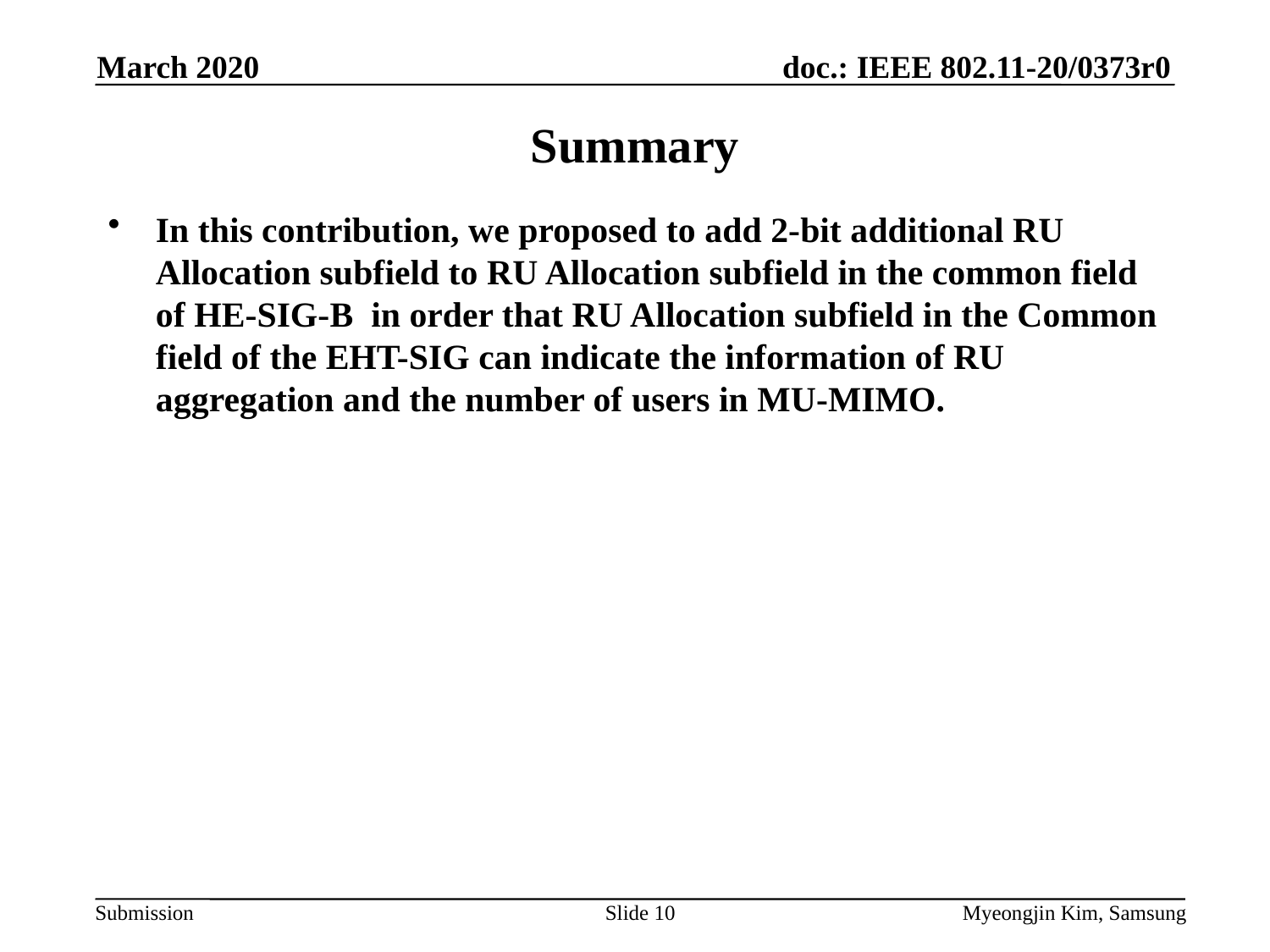

March 2020
# Summary
In this contribution, we proposed to add 2-bit additional RU Allocation subfield to RU Allocation subfield in the common field of HE-SIG-B  in order that RU Allocation subfield in the Common field of the EHT-SIG can indicate the information of RU aggregation and the number of users in MU-MIMO.

Slide 10
Myeongjin Kim, Samsung